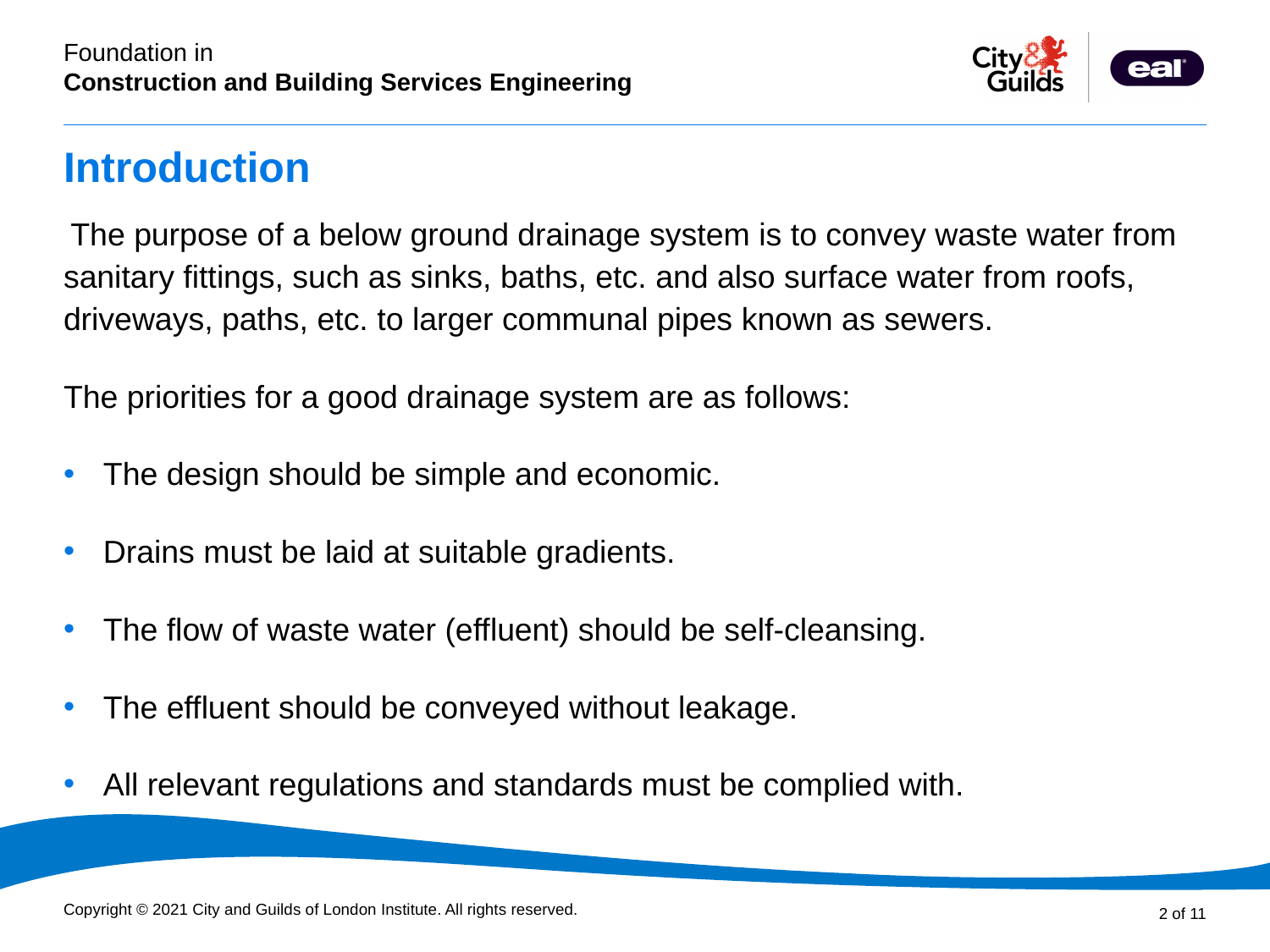

# Introduction
 The purpose of a below ground drainage system is to convey waste water from sanitary fittings, such as sinks, baths, etc. and also surface water from roofs, driveways, paths, etc. to larger communal pipes known as sewers.
The priorities for a good drainage system are as follows:
The design should be simple and economic.
Drains must be laid at suitable gradients.
The flow of waste water (effluent) should be self-cleansing.
The effluent should be conveyed without leakage.
All relevant regulations and standards must be complied with.